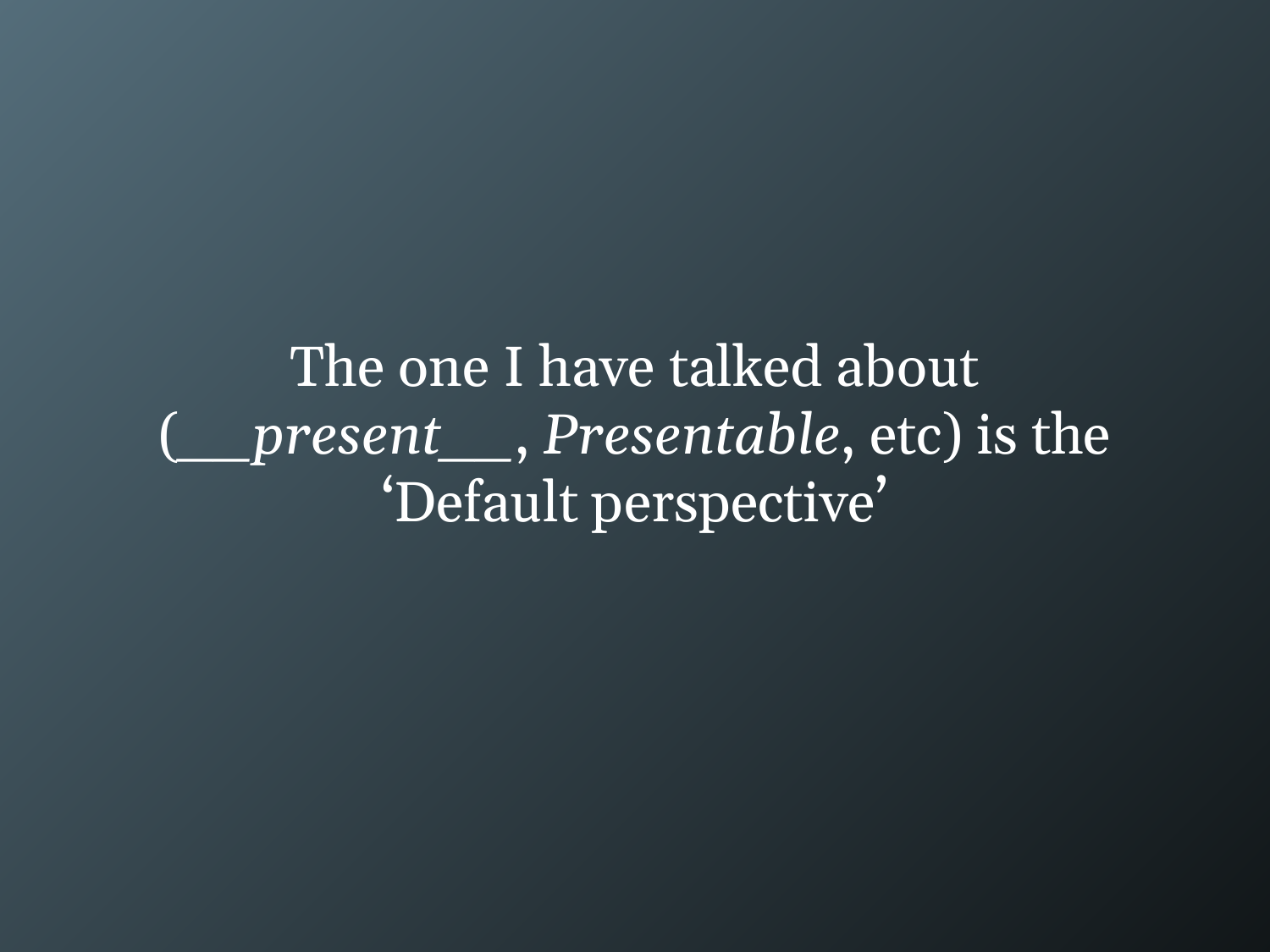

# The one I have talked about (__present__, Presentable, etc) is the ‘Default perspective’